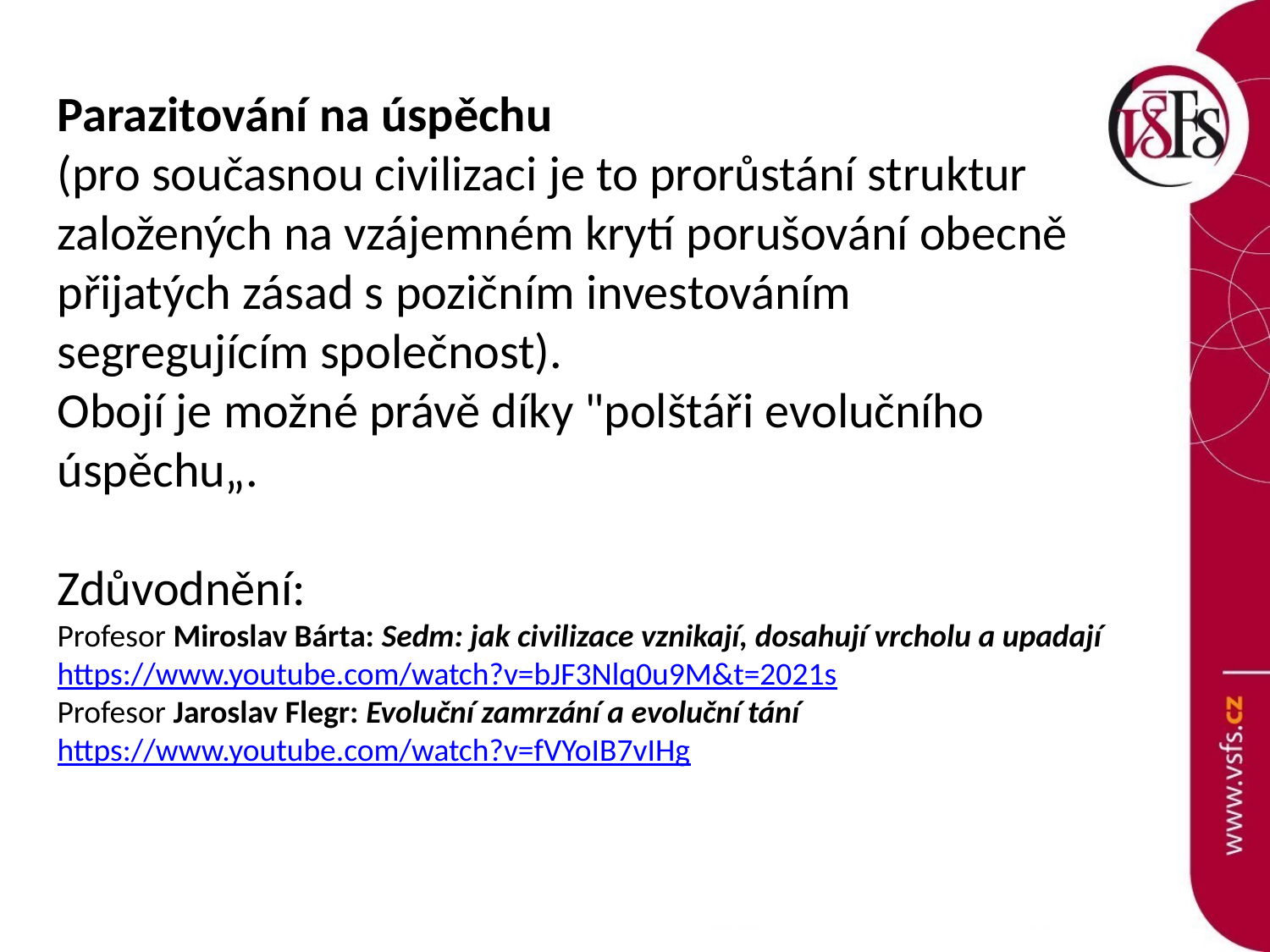

# UČEBNICE
Parazitování na úspěchu
(pro současnou civilizaci je to prorůstání struktur založených na vzájemném krytí porušování obecně přijatých zásad s pozičním investováním segregujícím společnost).
Obojí je možné právě díky "polštáři evolučního úspěchu„.

Zdůvodnění:
Profesor Miroslav Bárta: Sedm: jak civilizace vznikají, dosahují vrcholu a upadají
https://www.youtube.com/watch?v=bJF3Nlq0u9M&t=2021s
Profesor Jaroslav Flegr: Evoluční zamrzání a evoluční tání
https://www.youtube.com/watch?v=fVYoIB7vIHg